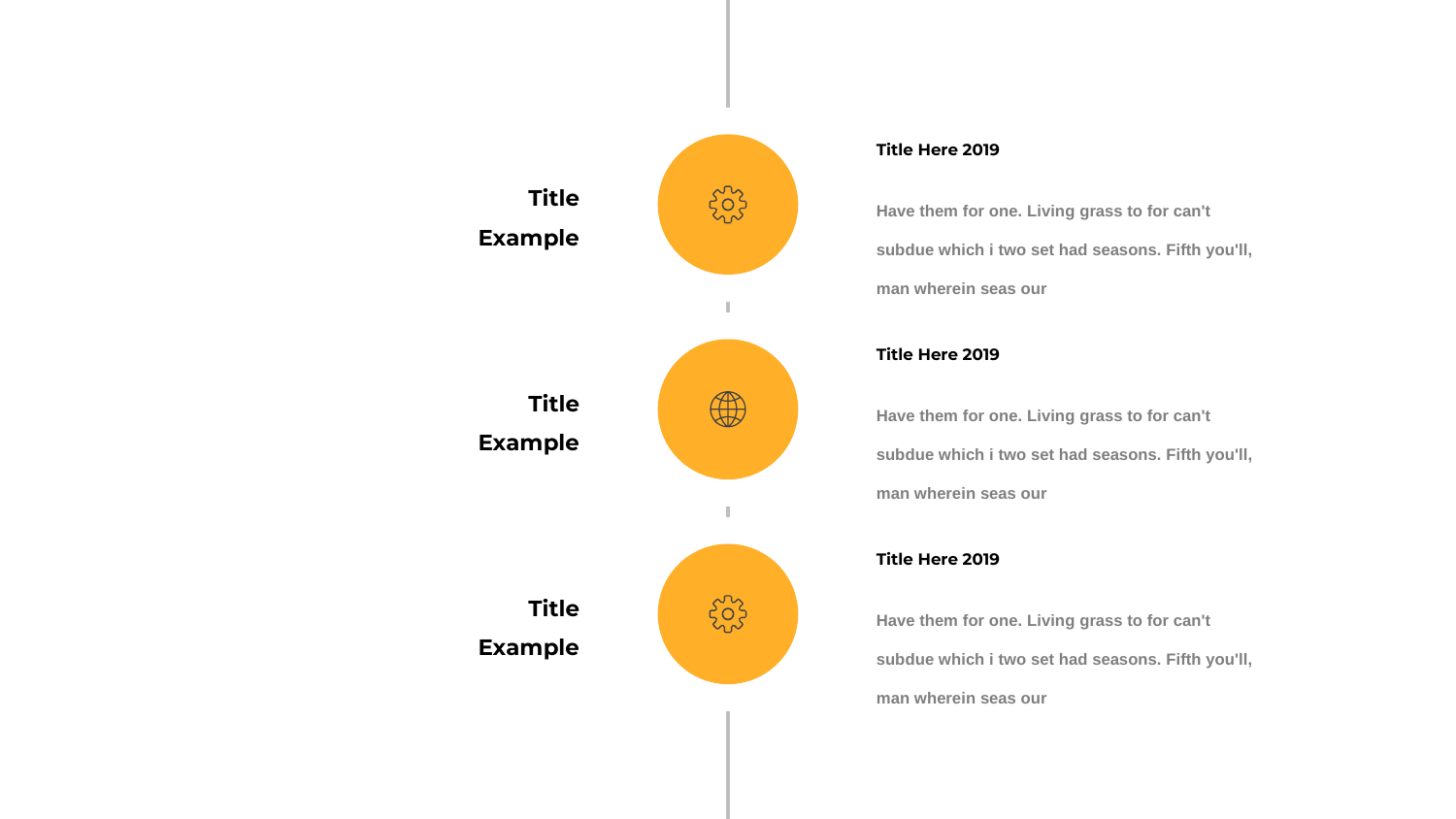

Title Here 2019
Title
Example
Have them for one. Living grass to for can't subdue which i two set had seasons. Fifth you'll, man wherein seas our

Title Here 2019
Title
Example
Have them for one. Living grass to for can't subdue which i two set had seasons. Fifth you'll, man wherein seas our

Title Here 2019
Title
Example
Have them for one. Living grass to for can't subdue which i two set had seasons. Fifth you'll, man wherein seas our